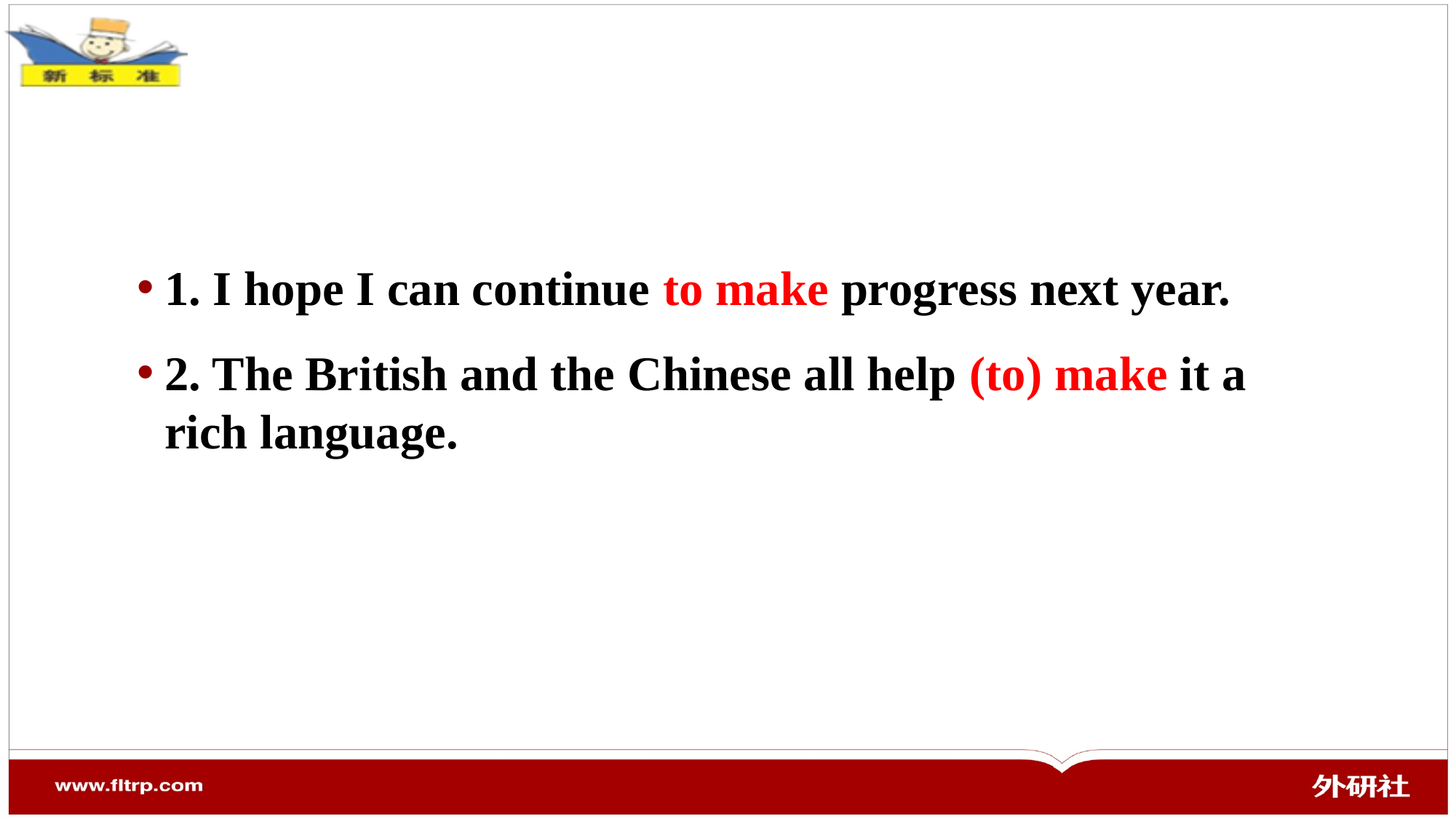

1. I hope I can continue to make progress next year.
2. The British and the Chinese all help (to) make it a rich language.